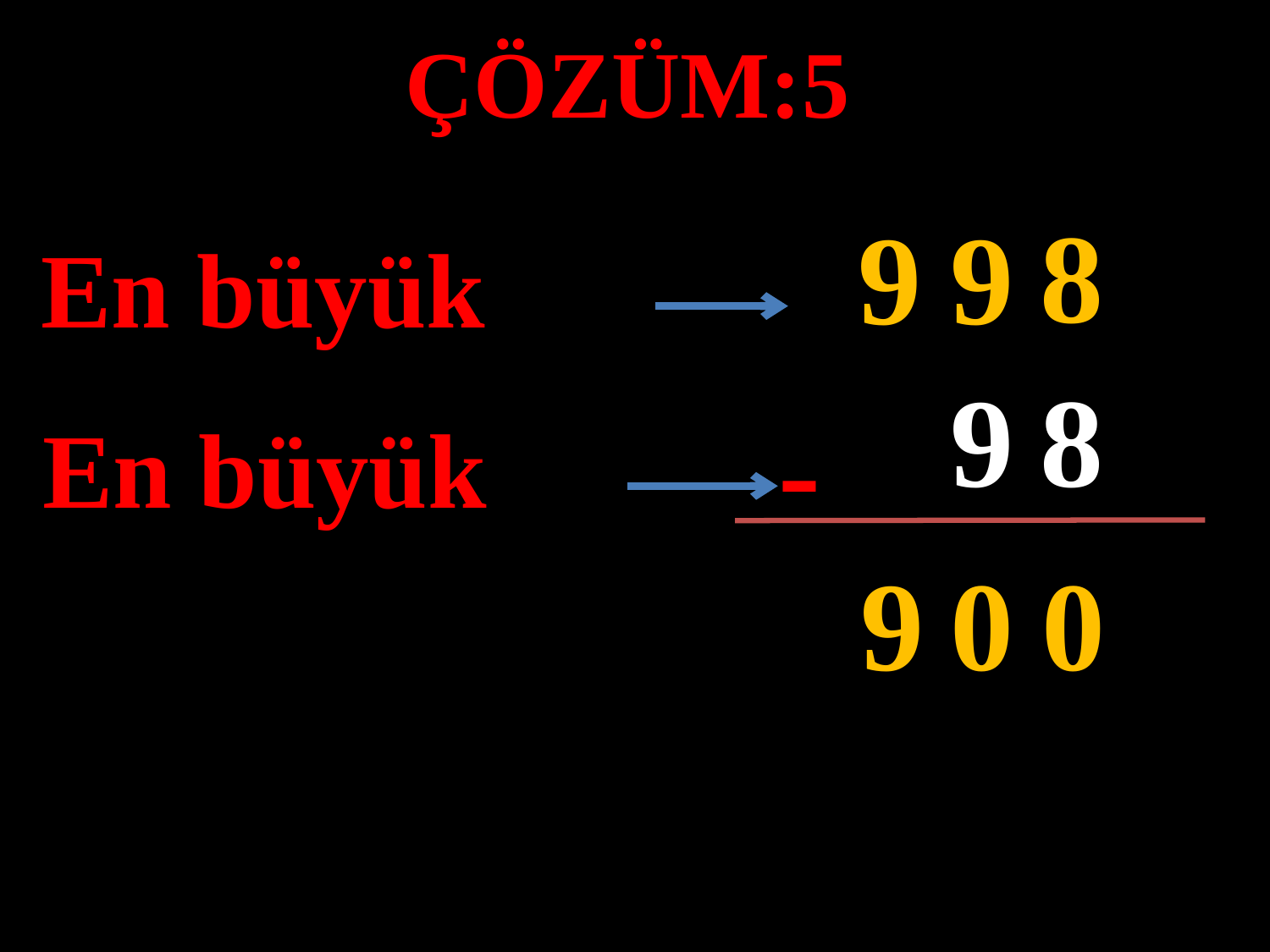

ÇÖZÜM:5
8
9
9
En büyük
#
9
8
-
En büyük
9
0
0